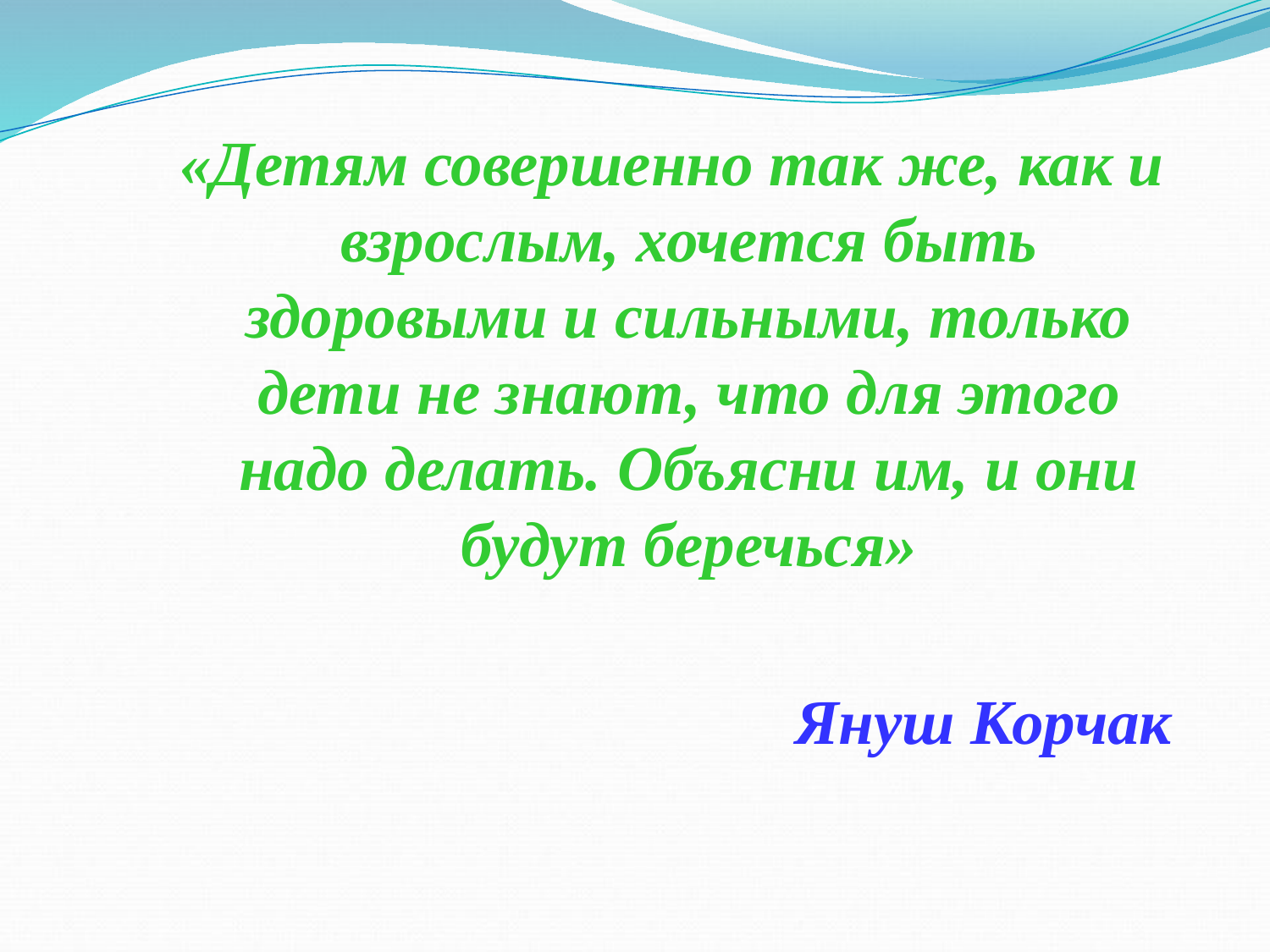

«Детям совершенно так же, как и взрослым, хочется быть здоровыми и сильными, только дети не знают, что для этого надо делать. Объясни им, и они будут беречься»

Януш Корчак